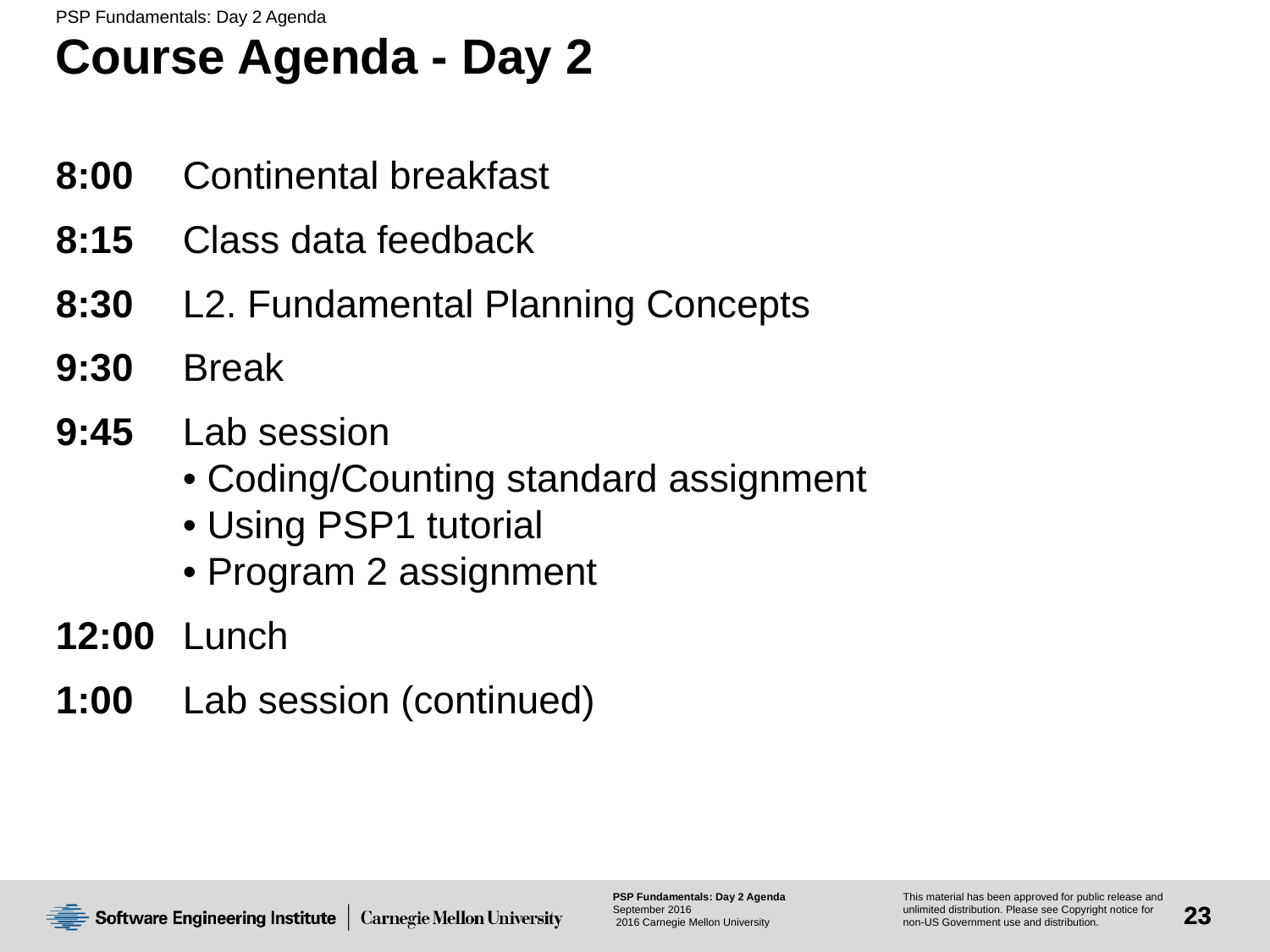

# Course Agenda - Day 2
8:00	Continental breakfast
8:15	Class data feedback
8:30	L2. Fundamental Planning Concepts
9:30	Break
9:45	Lab session
	• Coding/Counting standard assignment
	• Using PSP1 tutorial
	• Program 2 assignment
12:00	Lunch
1:00	Lab session (continued)